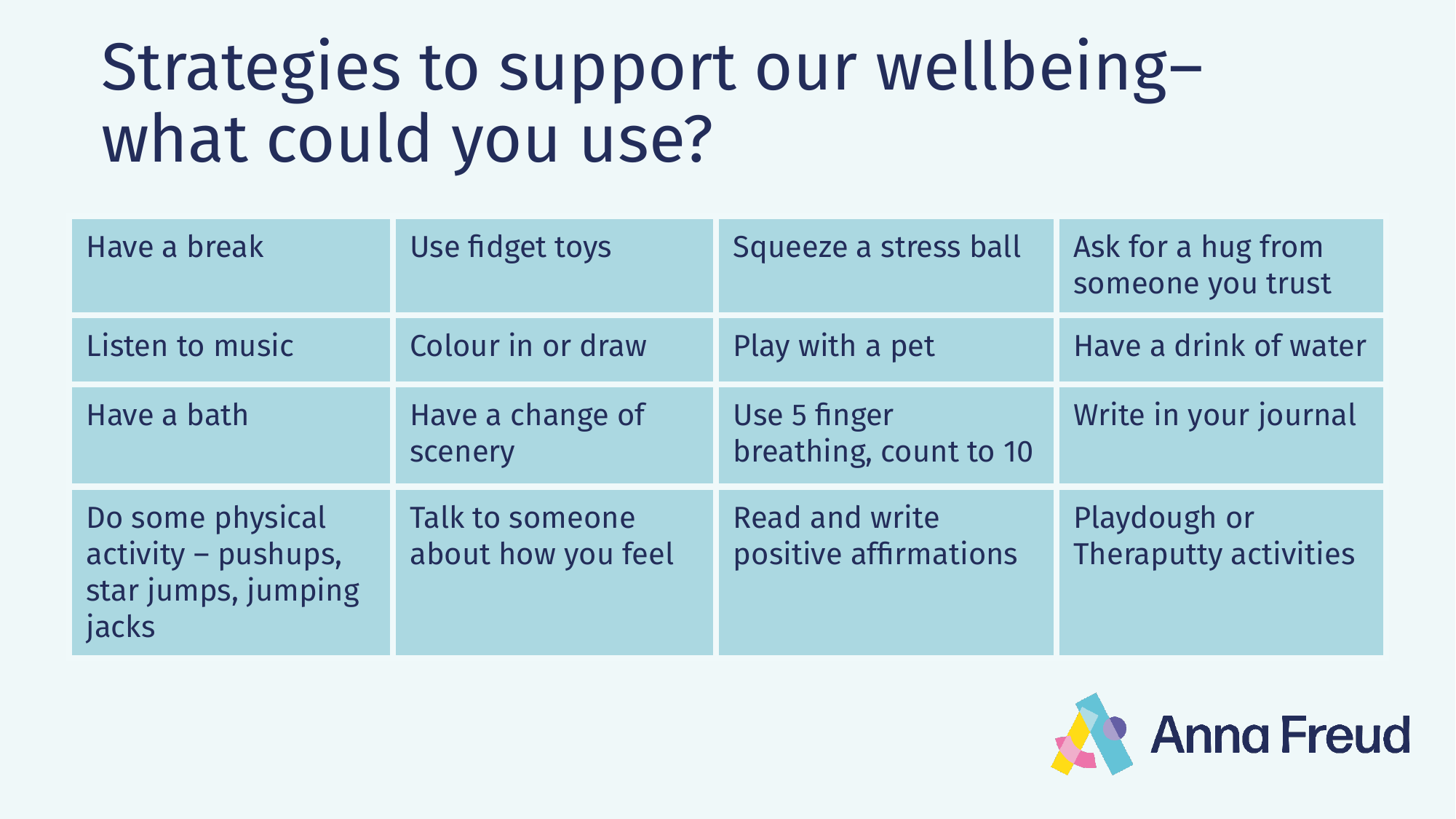

# Strategies to support our wellbeing– what could you use?
| Have a break | Use fidget toys | Squeeze a stress ball | Ask for a hug from someone you trust |
| --- | --- | --- | --- |
| Listen to music | Colour in or draw | Play with a pet | Have a drink of water |
| Have a bath | Have a change of scenery | Use 5 finger breathing, count to 10 | Write in your journal |
| Do some physical activity – pushups, star jumps, jumping jacks | Talk to someone about how you feel | Read and write positive affirmations | Playdough or Theraputty activities |